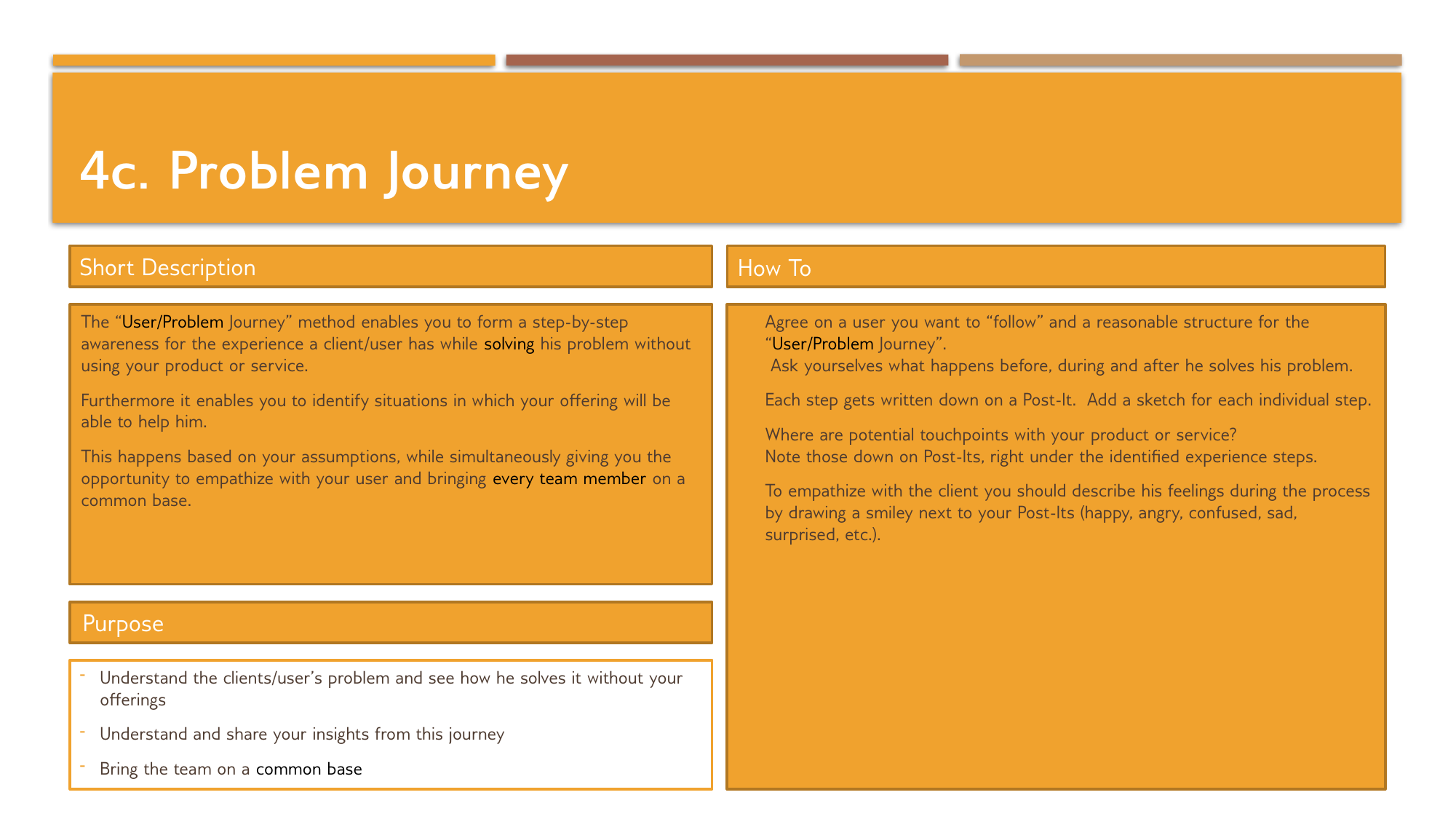

# 4c. Problem Journey
Short Description
How To
Agree on a user you want to “follow” and a reasonable structure for the “User/Problem Journey”.
 Ask yourselves what happens before, during and after he solves his problem.
Each step gets written down on a Post-It.  Add a sketch for each individual step.
Where are potential touchpoints with your product or service?
Note those down on Post-Its, right under the identified experience steps.
To empathize with the client you should describe his feelings during the process by drawing a smiley next to your Post-Its (happy, angry, confused, sad, surprised, etc.).
The “User/Problem Journey” method enables you to form a step-by-step awareness for the experience a client/user has while solving his problem without using your product or service.
Furthermore it enables you to identify situations in which your offering will be able to help him.
This happens based on your assumptions, while simultaneously giving you the opportunity to empathize with your user and bringing every team member on a common base.
Purpose
Understand the clients/user’s problem and see how he solves it without your offerings
Understand and share your insights from this journey
Bring the team on a common base